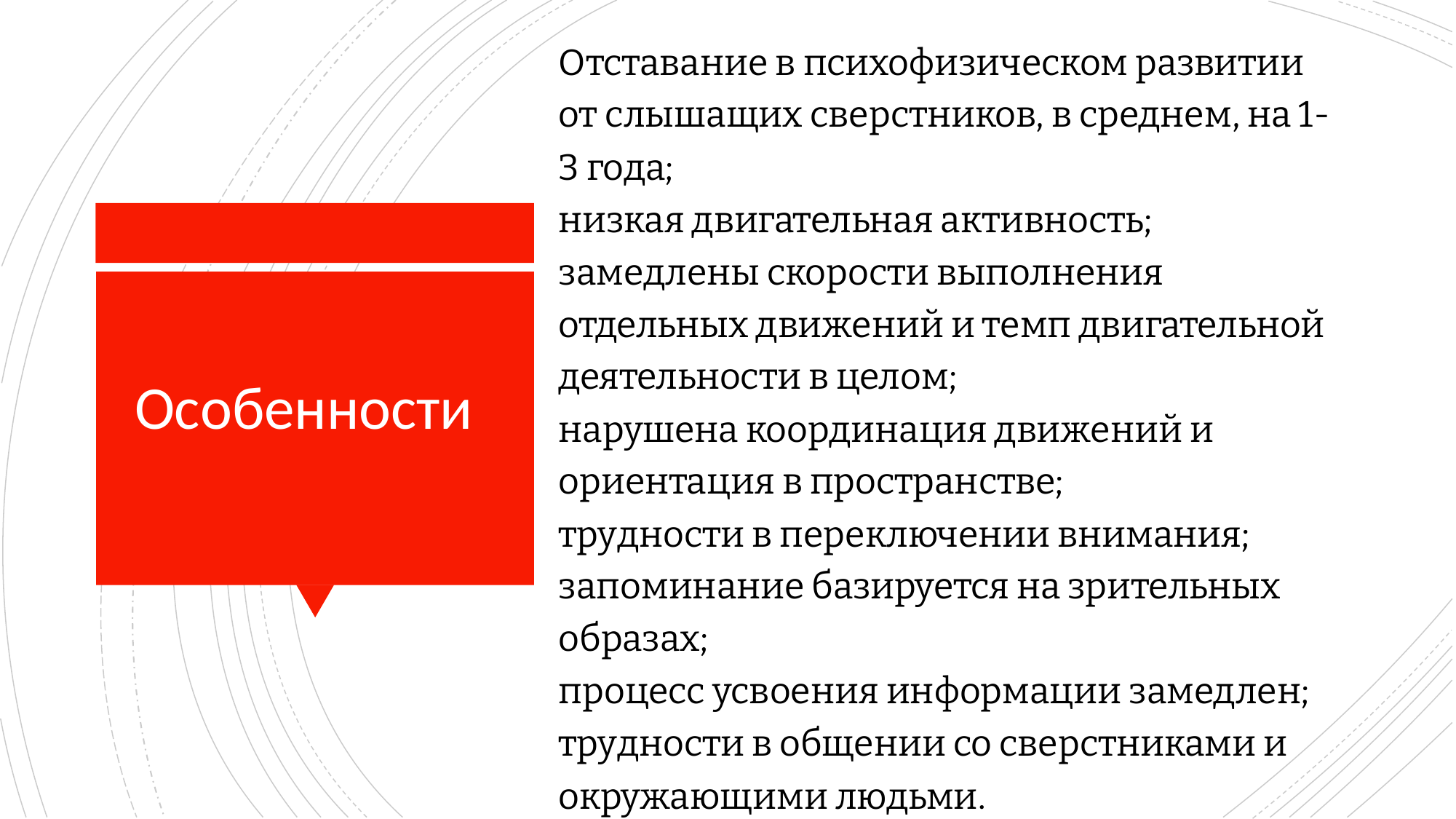

Отставание в психофизическом развитии от слышащих сверстников, в среднем, на 1-3 года;
низкая двигательная активность;
замедлены скорости выполнения отдельных движений и темп двигательной деятельности в целом;
нарушена координация движений и ориентация в пространстве;
трудности в переключении внимания;
запоминание базируется на зрительных образах;
процесс усвоения информации замедлен;
трудности в общении со сверстниками и окружающими людьми.
Особенности